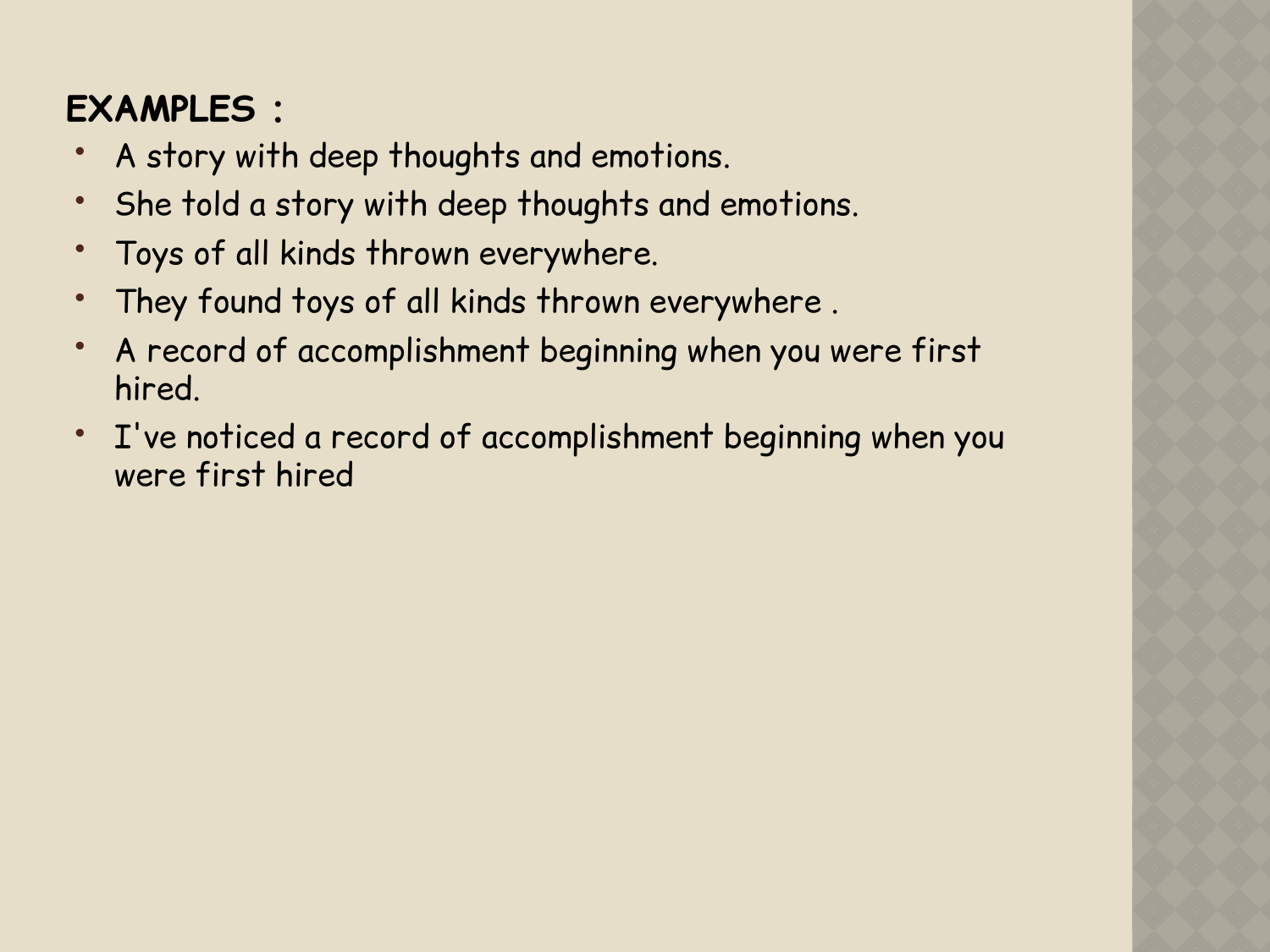

# EXAMPLES :
A story with deep thoughts and emotions.
She told a story with deep thoughts and emotions.
Toys of all kinds thrown everywhere.
They found toys of all kinds thrown everywhere .
A record of accomplishment beginning when you were first hired.
I've noticed a record of accomplishment beginning when you were first hired